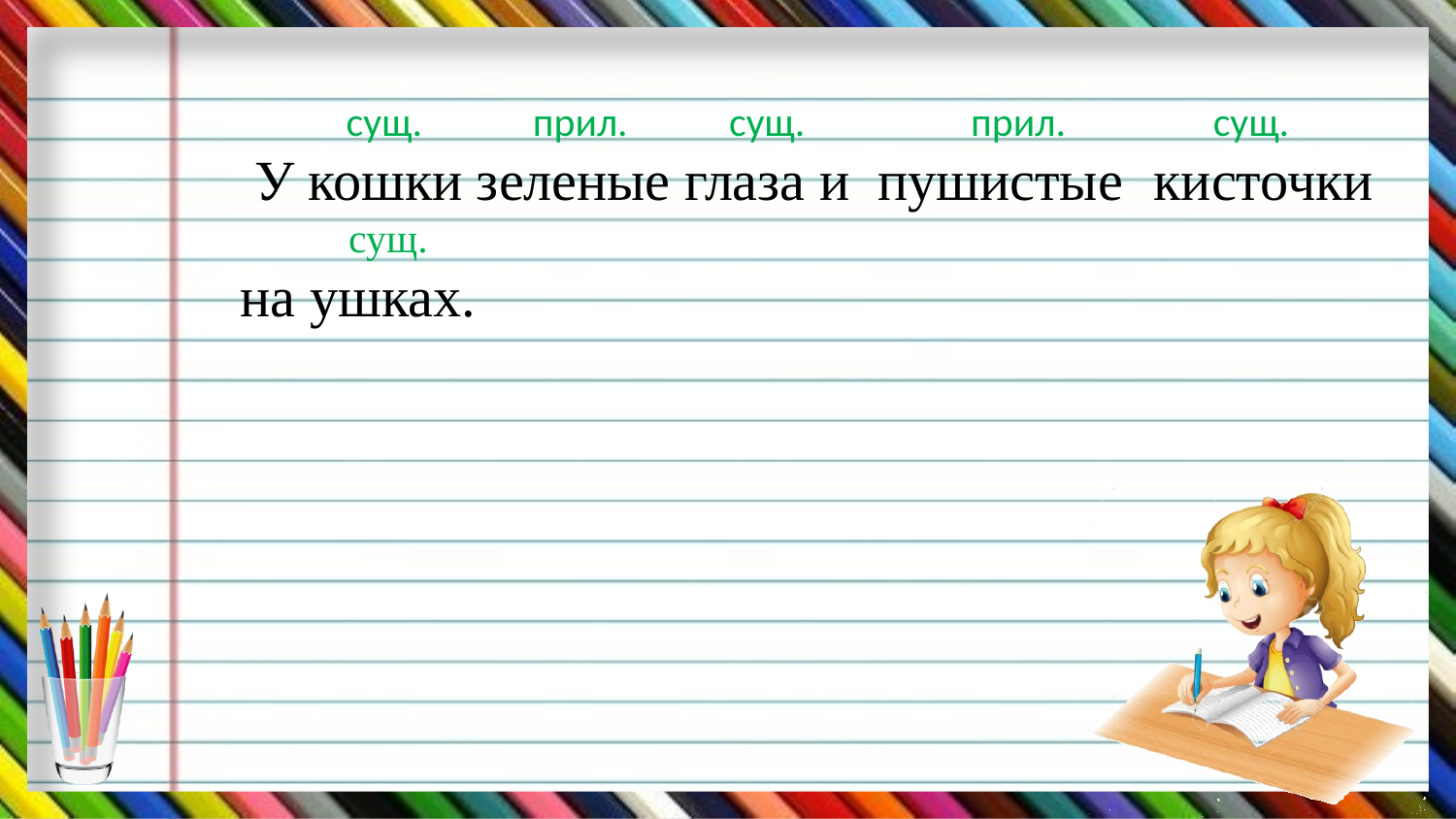

сущ.            прил.           сущ.                  прил.                сущ.
У кошки зеленые глаза и  пушистые   кисточки
            сущ.
 на ушках.